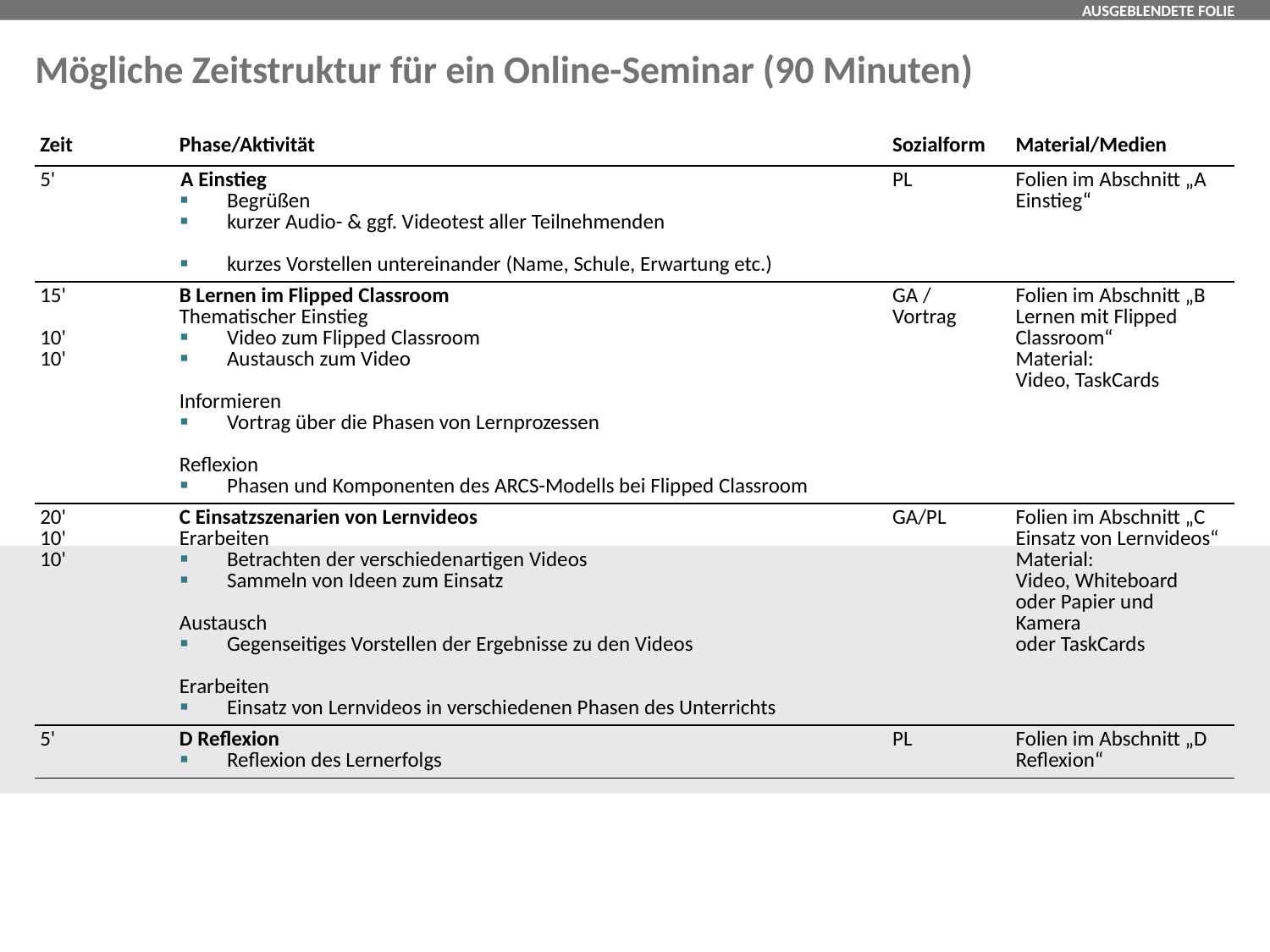

# Mögliche Zeitstruktur für ein Online-Seminar (90 Minuten)
| Zeit | Phase/Aktivität | Sozialform | Material/Medien |
| --- | --- | --- | --- |
| 5' | A Einstieg Begrüßen kurzer Audio- & ggf. Videotest aller Teilnehmenden kurzes Vorstellen untereinander (Name, Schule, Erwartung etc.) | PL | Folien im Abschnitt „A Einstieg“ |
| 15' 10' 10' | B Lernen im Flipped Classroom Thematischer Einstieg Video zum Flipped Classroom Austausch zum Video Informieren Vortrag über die Phasen von Lernprozessen Reflexion Phasen und Komponenten des ARCS-Modells bei Flipped Classroom | GA / Vortrag | Folien im Abschnitt „B Lernen mit Flipped Classroom“ Material: Video, TaskCards |
| 20' 10' 10' | C Einsatzszenarien von Lernvideos Erarbeiten Betrachten der verschiedenartigen Videos Sammeln von Ideen zum Einsatz Austausch Gegenseitiges Vorstellen der Ergebnisse zu den Videos Erarbeiten Einsatz von Lernvideos in verschiedenen Phasen des Unterrichts | GA/PL | Folien im Abschnitt „C Einsatz von Lernvideos“ Material: Video, Whiteboard oder Papier und Kamera oder TaskCards |
| 5' | D Reflexion Reflexion des Lernerfolgs | PL | Folien im Abschnitt „D Reflexion“ |